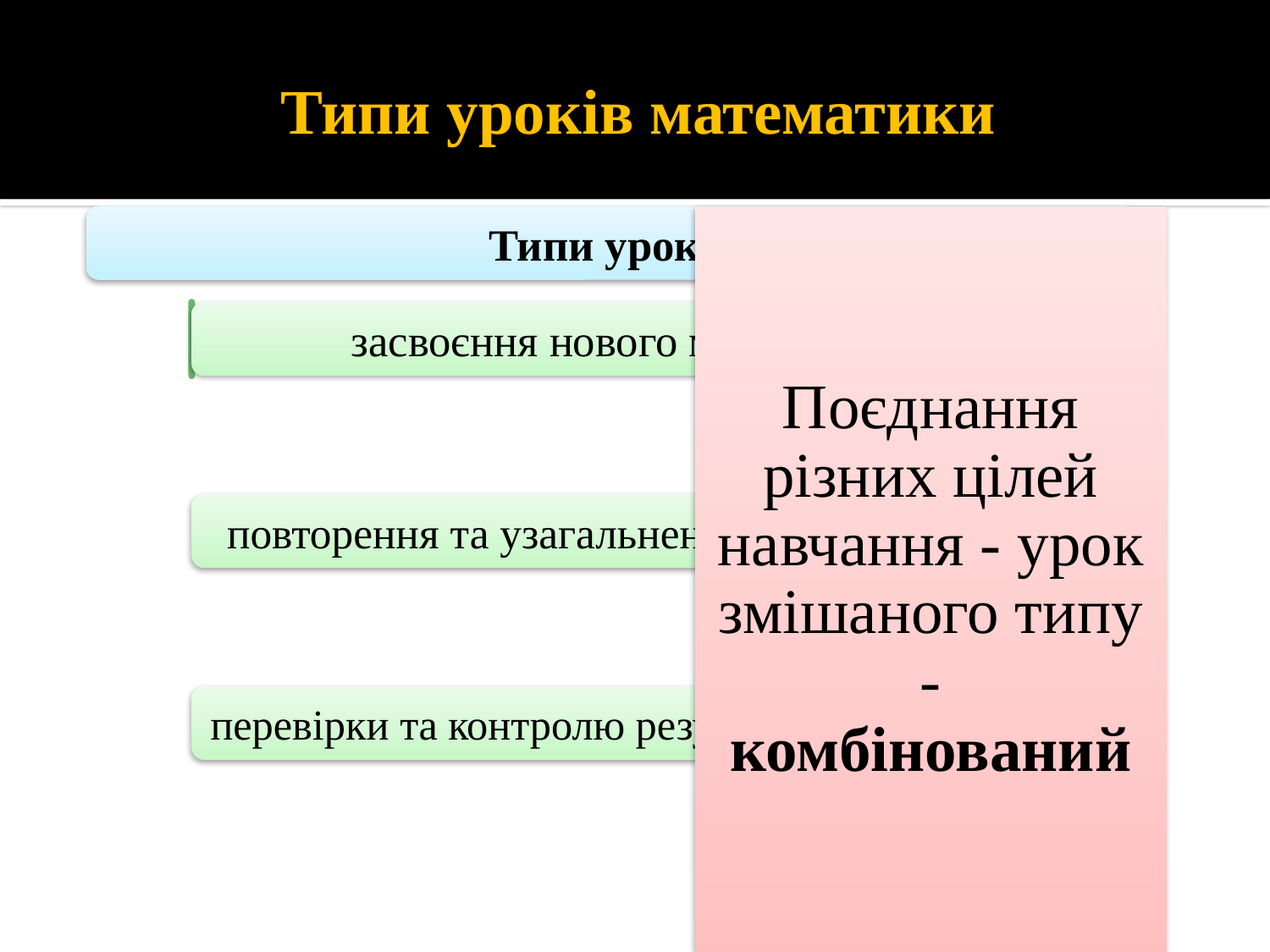

# Типи уроків математики
Типи уроків
засвоєння нового матеріалу
повторення та узагальнення знань і вмінь
перевірки та контролю результатів навчання
Поєднання різних цілей навчання - урок змішаного типу - комбінований